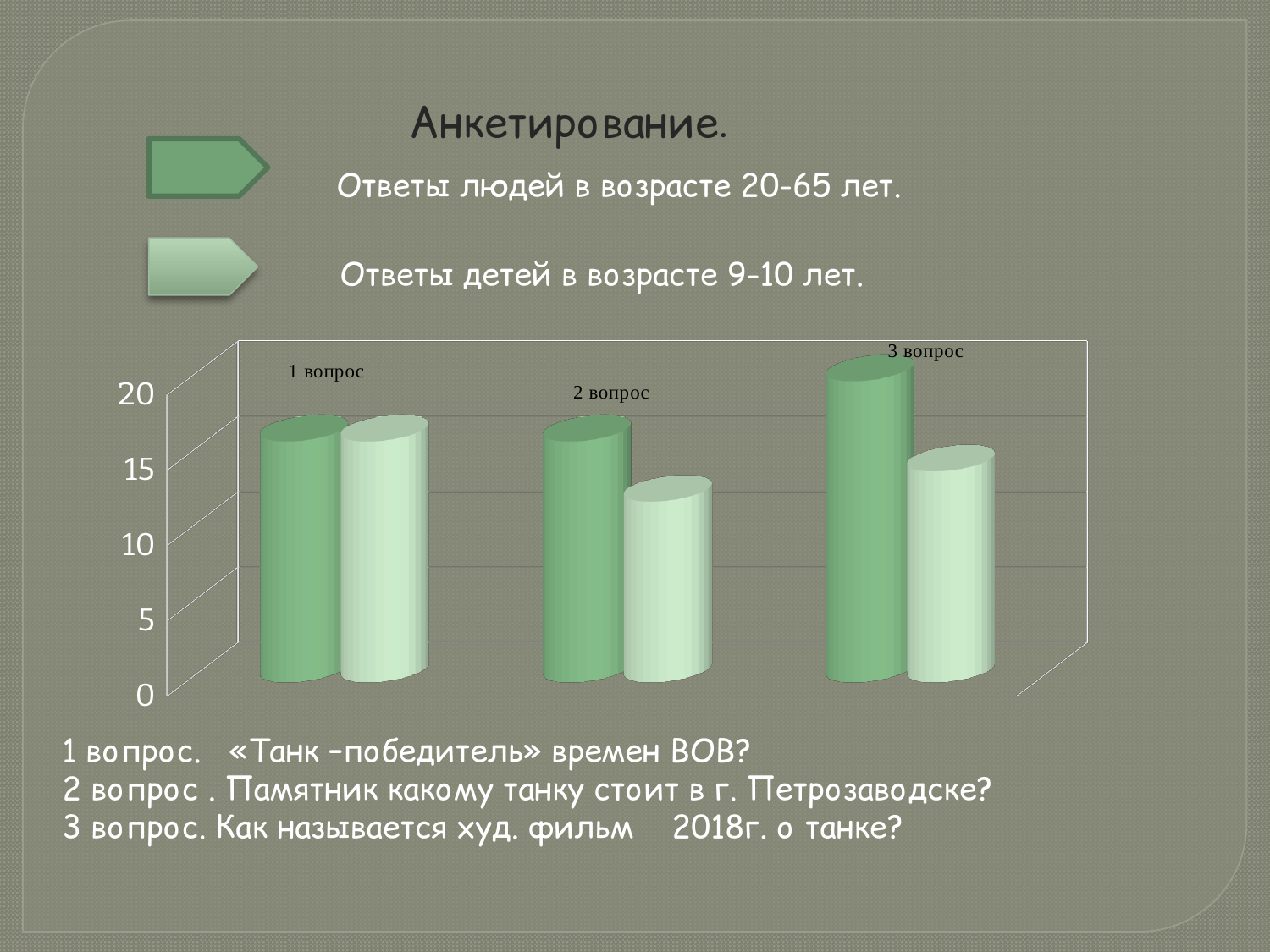

Анкетирование.

 Ответы людей в возрасте 20-65 лет.

Ответы детей в возрасте 9-10 лет.

[unsupported chart]

1 вопрос.   «Танк –победитель» времен ВОВ?
2 вопрос . Памятник какому танку стоит в г. Петрозаводске?
3 вопрос. Как называется худ. фильм    2018г. о танке?